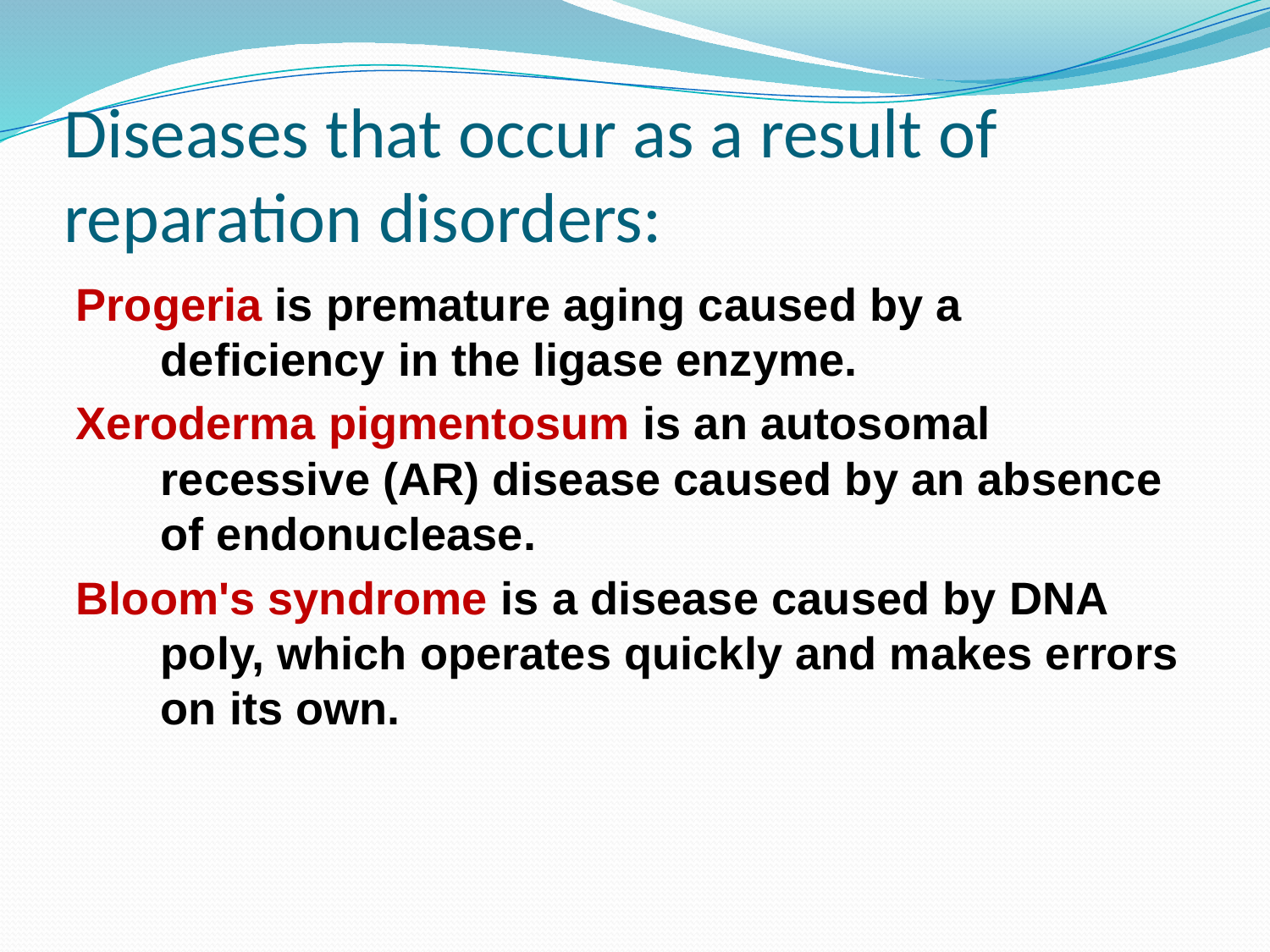

# Diseases that occur as a result of reparation disorders:
Progeria is premature aging caused by a deficiency in the ligase enzyme.
Xeroderma pigmentosum is an autosomal recessive (AR) disease caused by an absence of endonuclease.
Bloom's syndrome is a disease caused by DNA poly, which operates quickly and makes errors on its own.